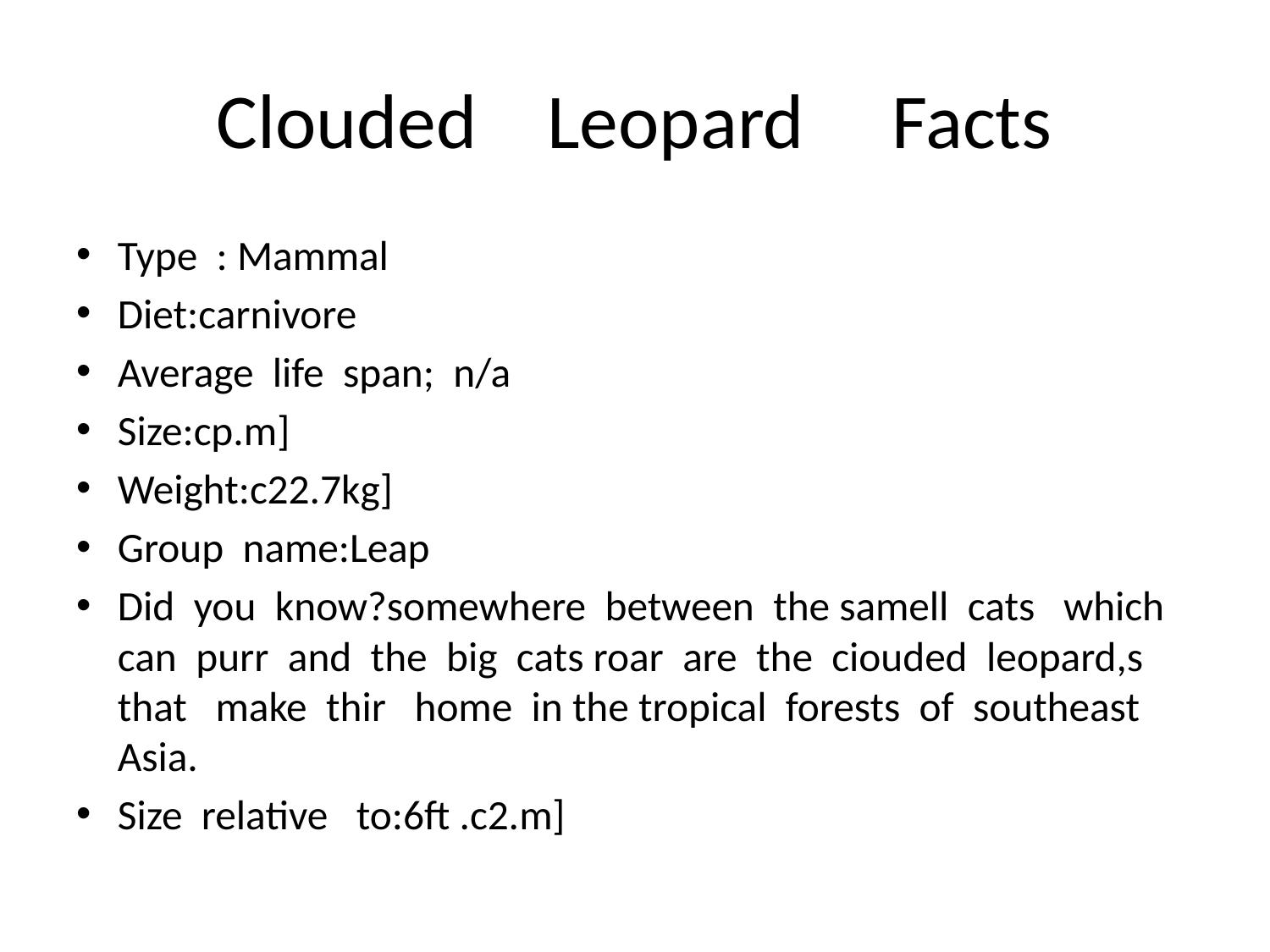

# Clouded    Leopard     Facts
Type  : Mammal
Diet:carnivore
Average  life  span;  n/a
Size:cp.m]
Weight:c22.7kg]
Group  name:Leap
Did  you  know?somewhere  between  the samell  cats   which  can  purr  and  the  big  cats roar  are  the  ciouded  leopard,s  that   make  thir   home  in the tropical  forests  of  southeast    Asia.
Size  relative   to:6ft .c2.m]